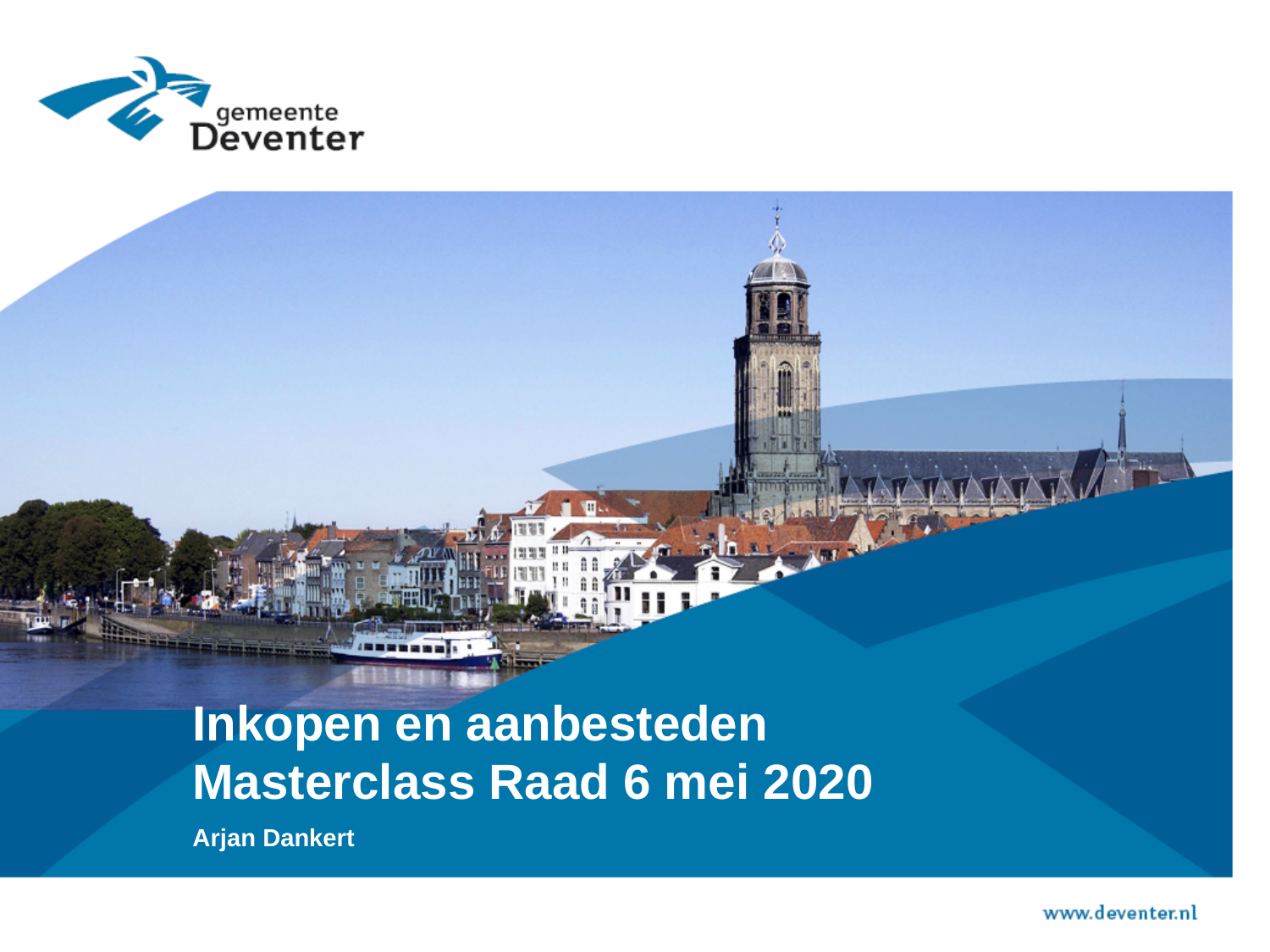

# Inkopen en aanbesteden Masterclass Raad 6 mei 2020
Arjan Dankert